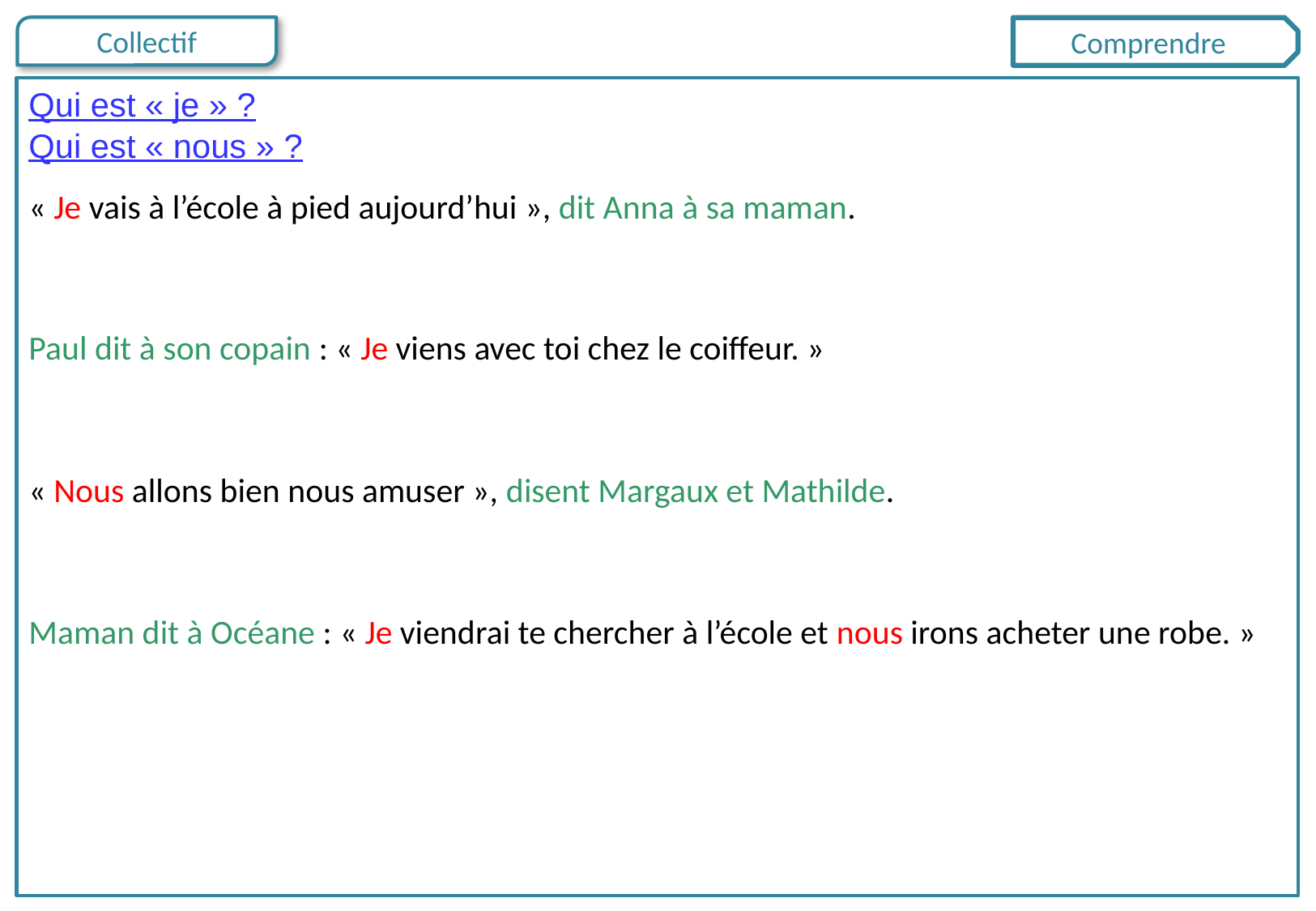

Comprendre
Qui est « je » ?
Qui est « nous » ?
« Je vais à l’école à pied aujourd’hui », dit Anna à sa maman.
Paul dit à son copain : « Je viens avec toi chez le coiffeur. »
« Nous allons bien nous amuser », disent Margaux et Mathilde.
Maman dit à Océane : « Je viendrai te chercher à l’école et nous irons acheter une robe. »